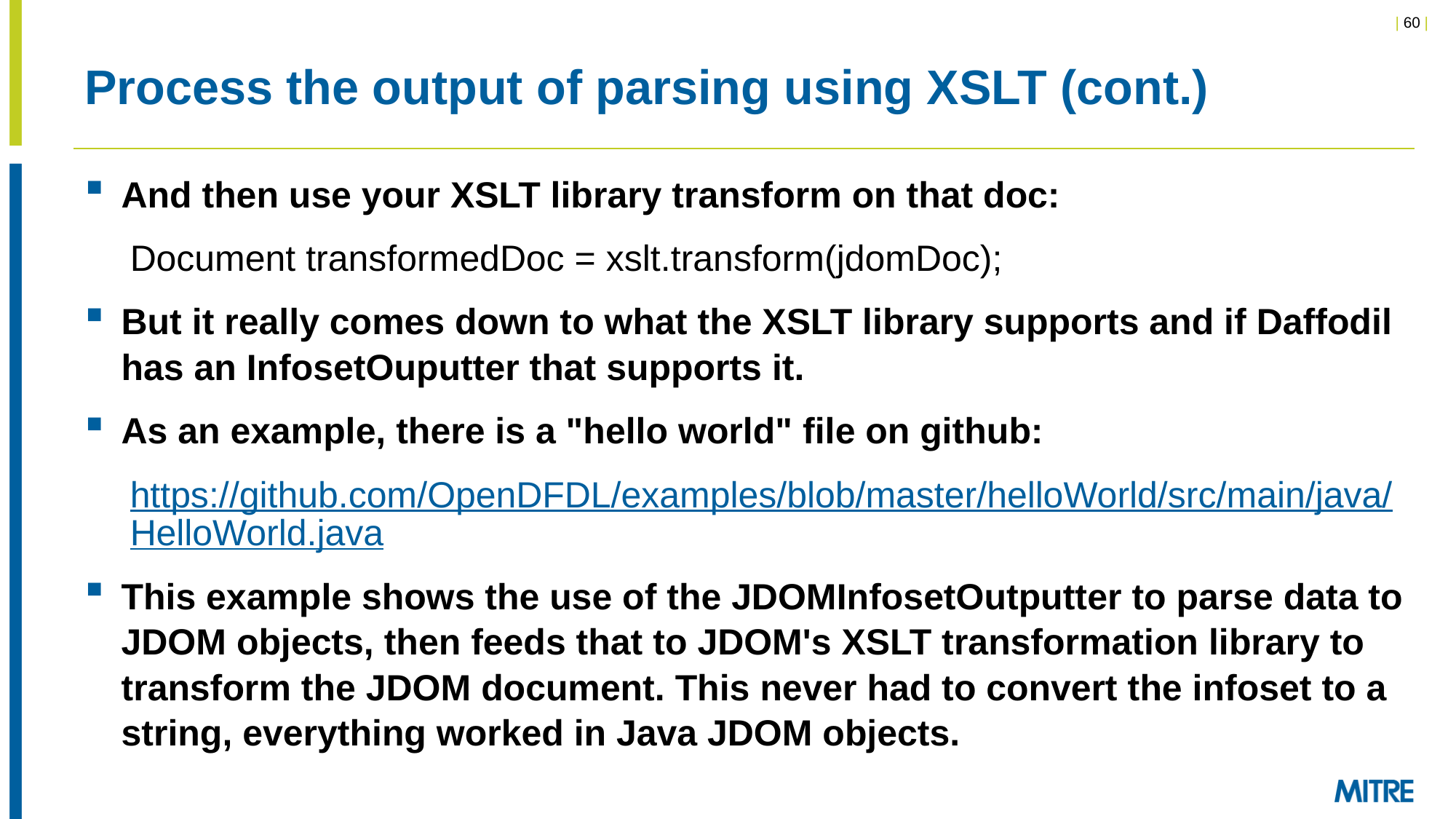

# Process the output of parsing using XSLT (cont.)
And then use your XSLT library transform on that doc:
Document transformedDoc = xslt.transform(jdomDoc);
But it really comes down to what the XSLT library supports and if Daffodil has an InfosetOuputter that supports it.
As an example, there is a "hello world" file on github:
https://github.com/OpenDFDL/examples/blob/master/helloWorld/src/main/java/HelloWorld.java
This example shows the use of the JDOMInfosetOutputter to parse data to JDOM objects, then feeds that to JDOM's XSLT transformation library to transform the JDOM document. This never had to convert the infoset to a string, everything worked in Java JDOM objects.